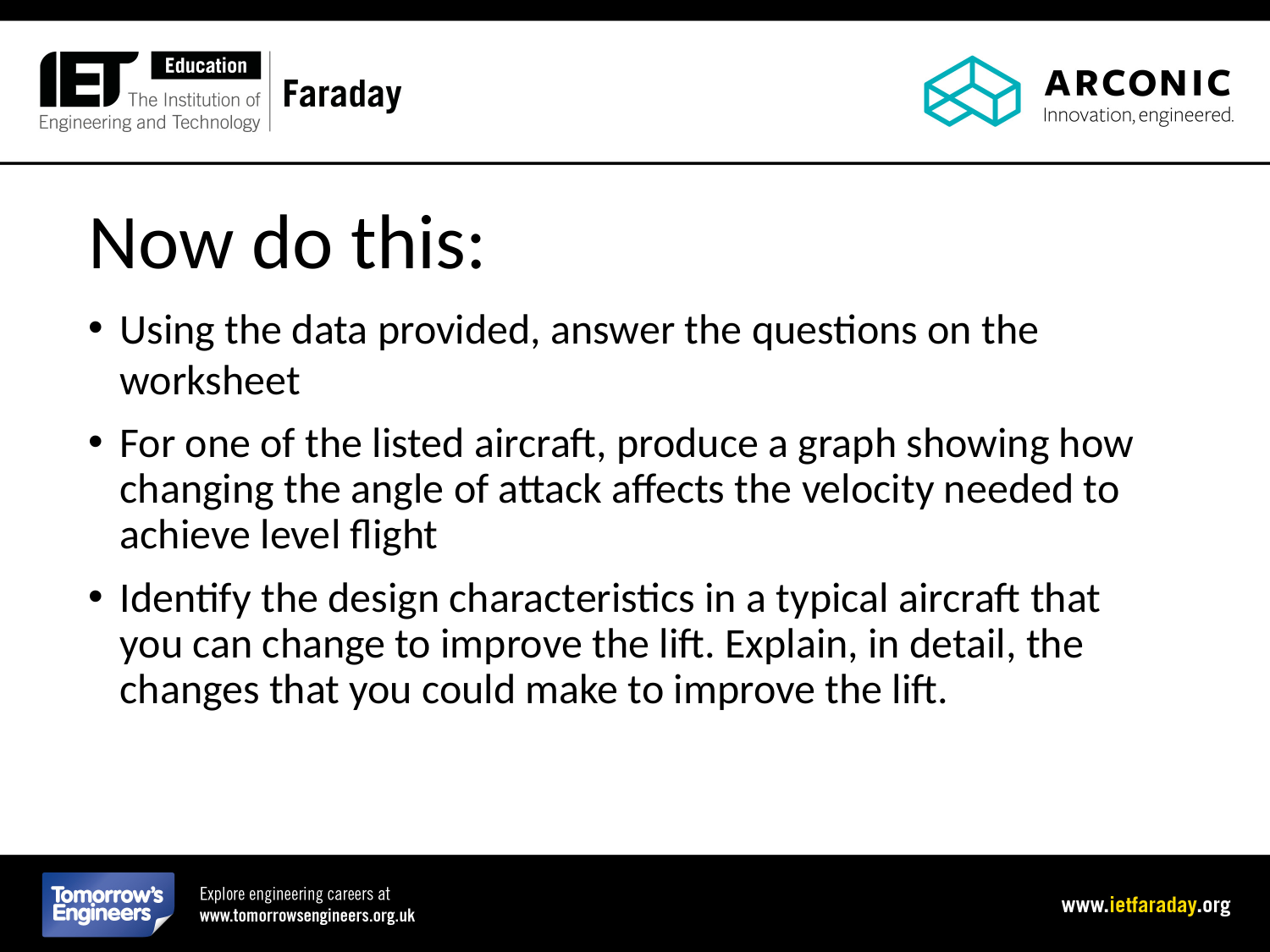

# Now do this:
Using the data provided, answer the questions on the worksheet
For one of the listed aircraft, produce a graph showing how changing the angle of attack affects the velocity needed to achieve level flight
Identify the design characteristics in a typical aircraft that you can change to improve the lift. Explain, in detail, the changes that you could make to improve the lift.